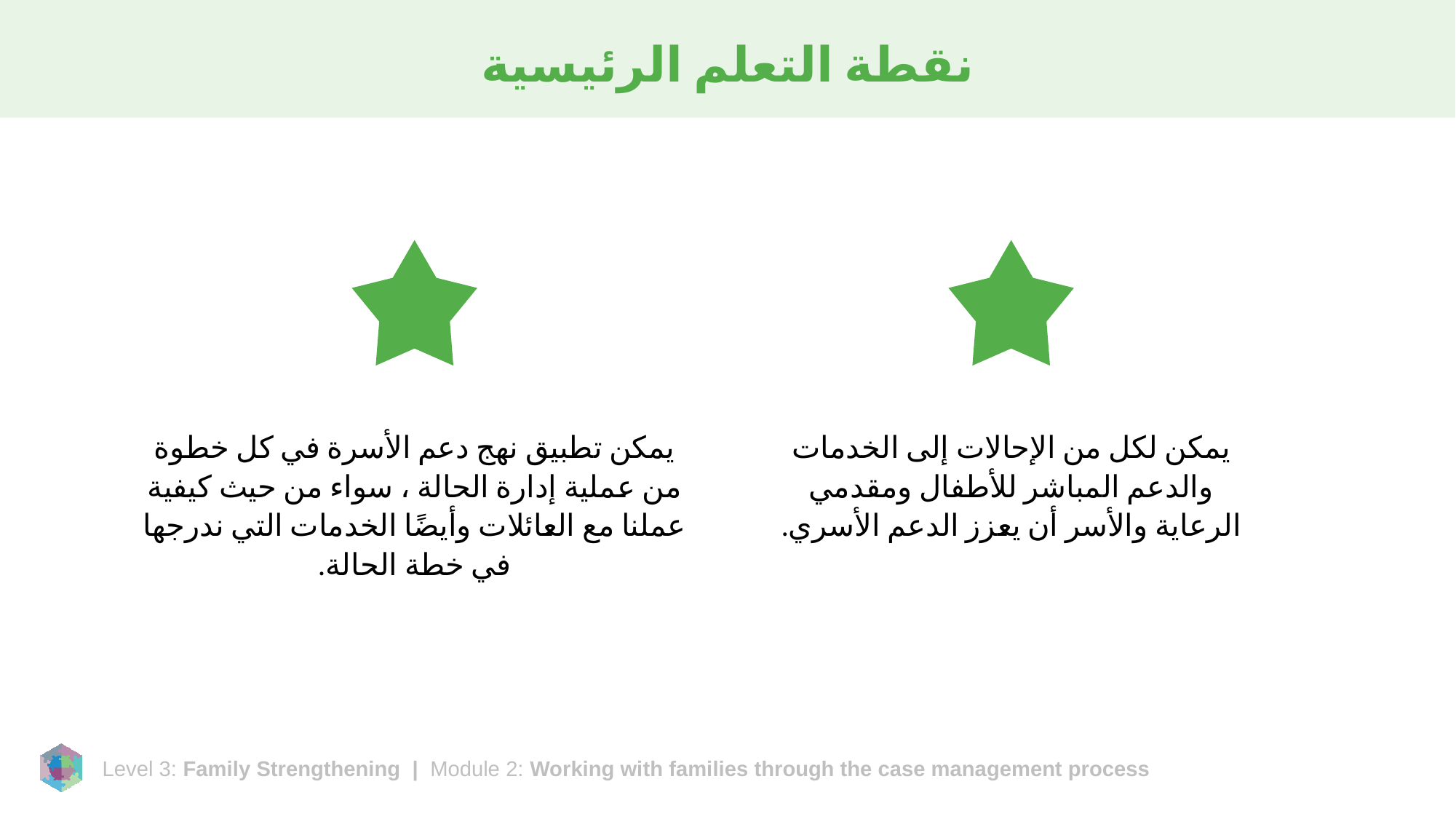

# نقطة التعلم الرئيسية

يمكن تطبيق نهج دعم الأسرة في كل خطوة من عملية إدارة الحالة ، سواء من حيث كيفية عملنا مع العائلات وأيضًا الخدمات التي ندرجها في خطة الحالة.
يمكن لكل من الإحالات إلى الخدمات والدعم المباشر للأطفال ومقدمي الرعاية والأسر أن يعزز الدعم الأسري.